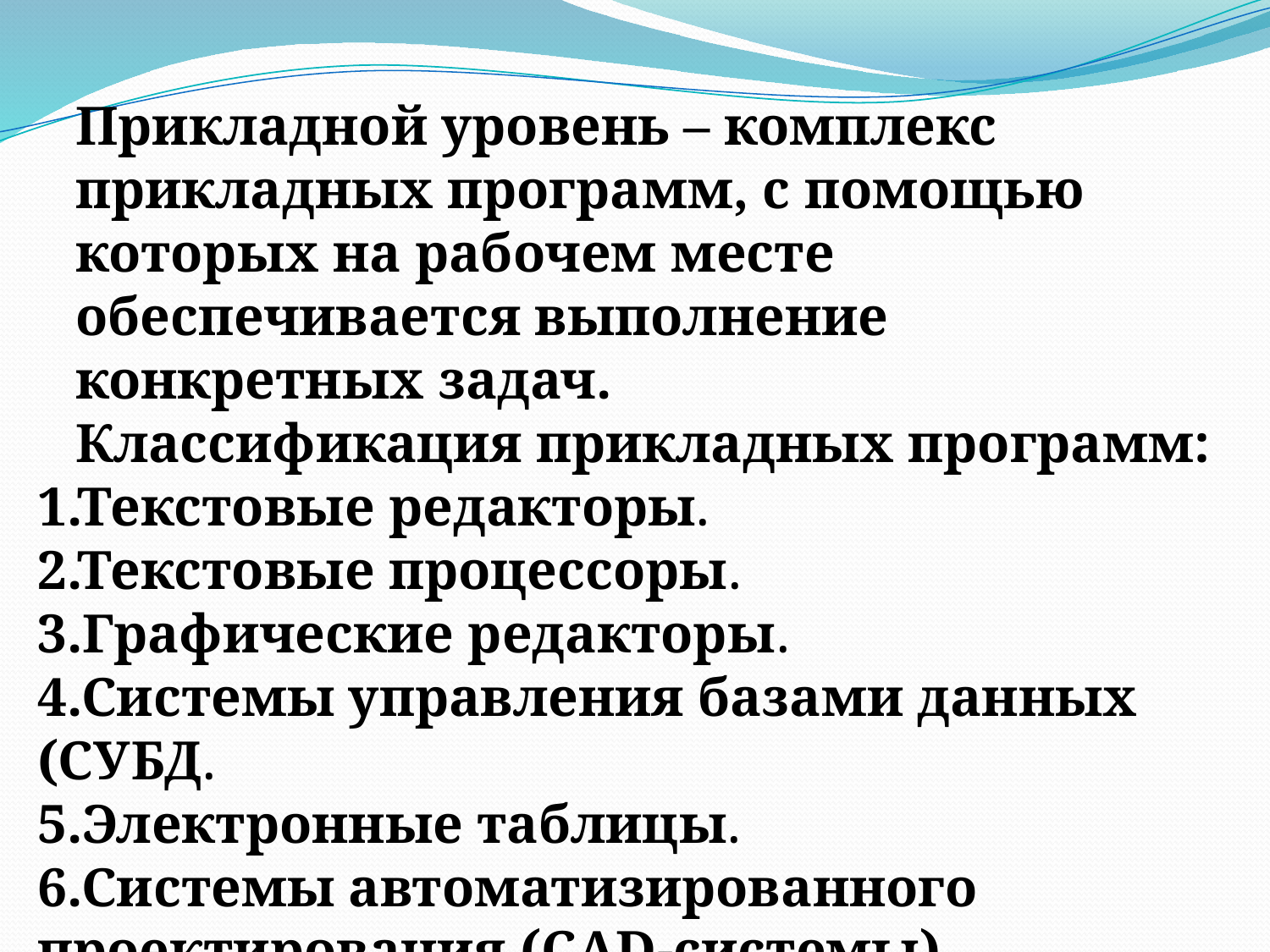

Прикладной уровень – комплекс прикладных программ, с помощью которых на рабочем месте обеспечивается выполнение конкретных задач.
Классификация прикладных программ:
1.Текстовые редакторы.
2.Текстовые процессоры.
3.Графические редакторы.
4.Системы управления базами данных (СУБД.
5.Электронные таблицы.
6.Системы автоматизированного проектирования (CAD-системы).
7.Настольные издательские системы.